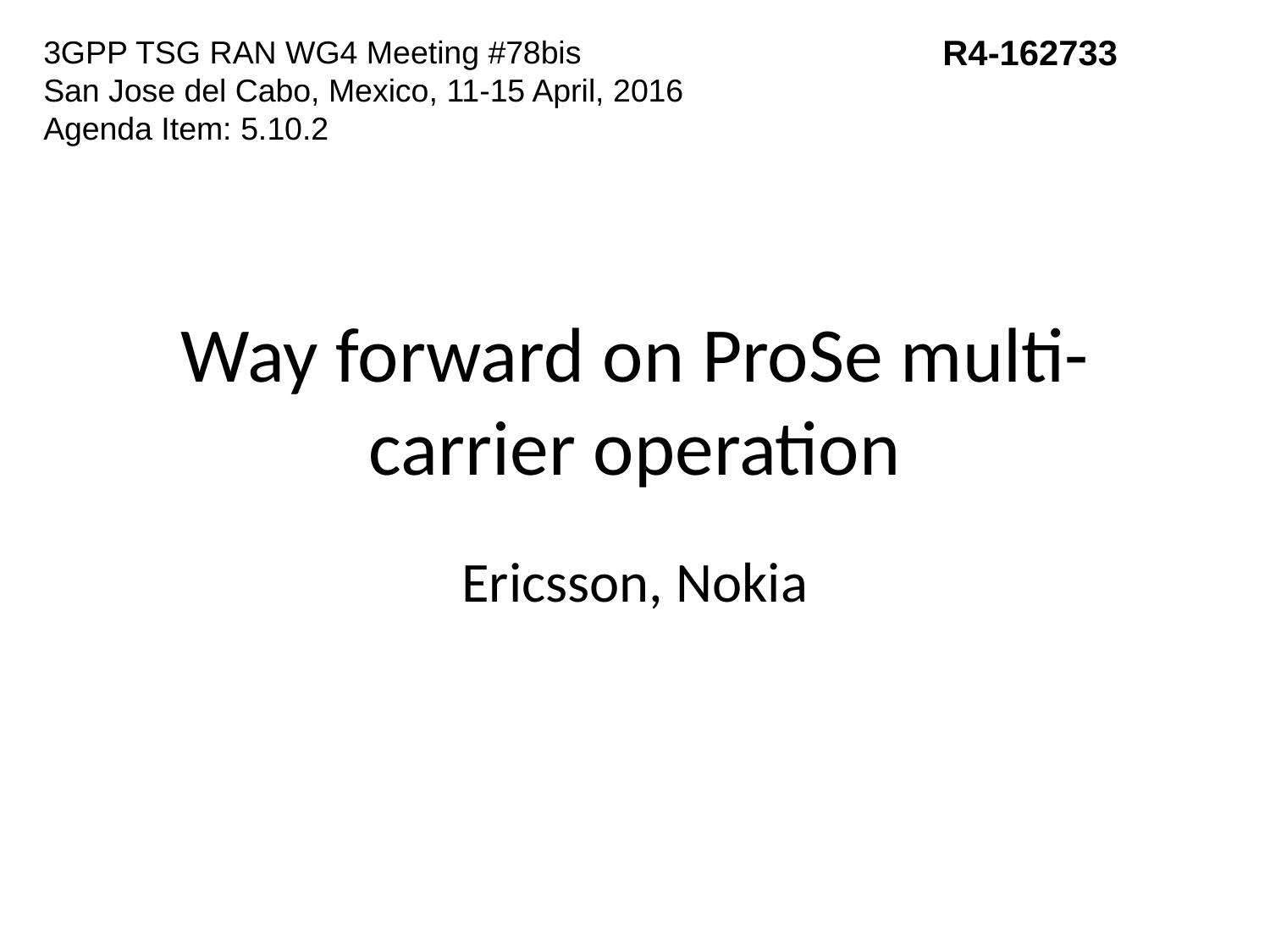

R4-162733
3GPP TSG RAN WG4 Meeting #78bis
San Jose del Cabo, Mexico, 11-15 April, 2016
Agenda Item: 5.10.2

# Way forward on ProSe multi-carrier operation
Ericsson, Nokia